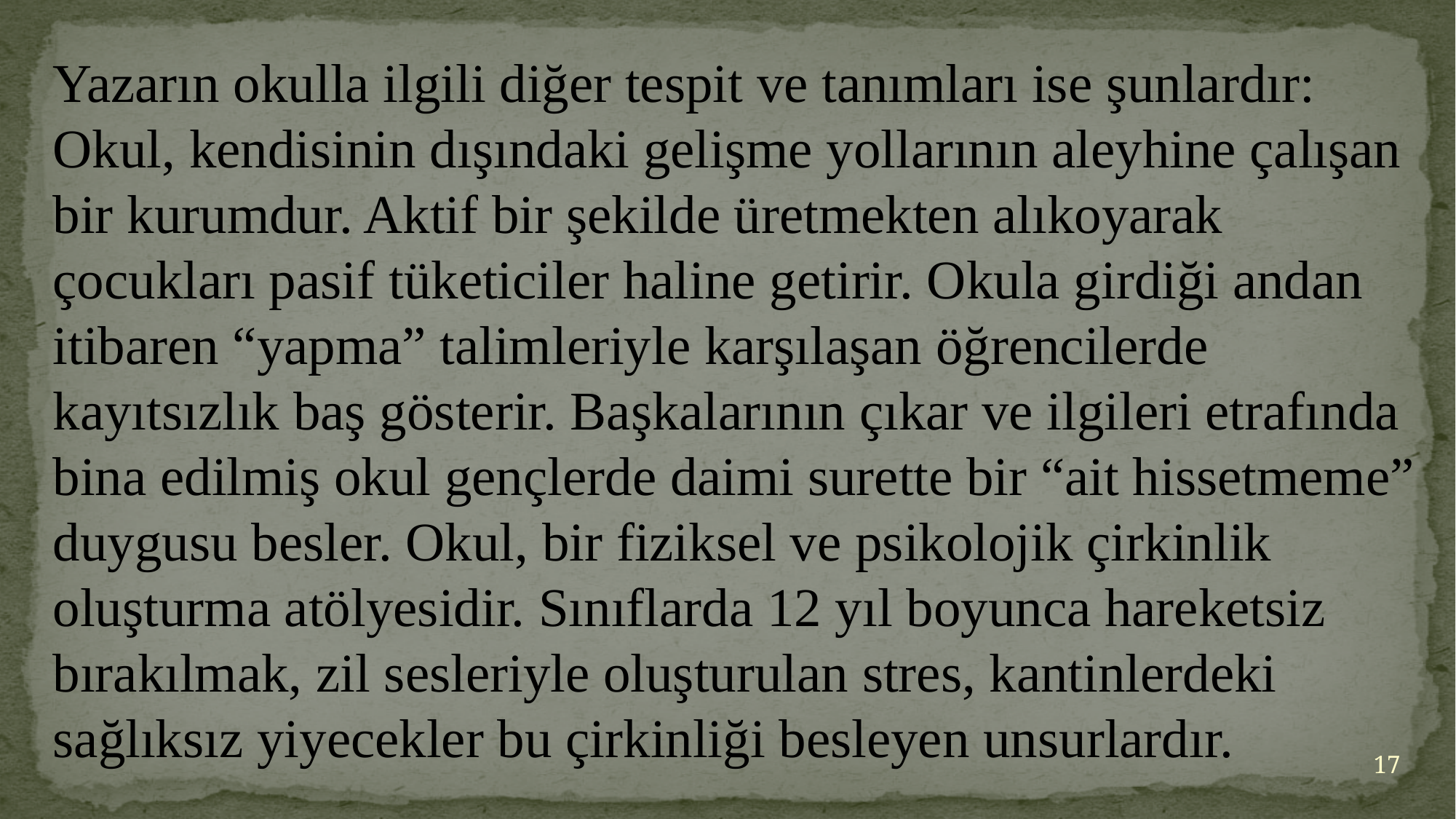

Yazarın okulla ilgili diğer tespit ve tanımları ise şunlardır: Okul, kendisinin dışındaki gelişme yollarının aleyhine çalışan bir kurumdur. Aktif bir şekilde üretmekten alıkoyarak çocukları pasif tüketiciler haline getirir. Okula girdiği andan itibaren “yapma” talimleriyle karşılaşan öğrencilerde kayıtsızlık baş gösterir. Başkalarının çıkar ve ilgileri etrafında bina edilmiş okul gençlerde daimi surette bir “ait hissetmeme” duygusu besler. Okul, bir fiziksel ve psikolojik çirkinlik oluşturma atölyesidir. Sınıflarda 12 yıl boyunca hareketsiz bırakılmak, zil sesleriyle oluşturulan stres, kantinlerdeki sağlıksız yiyecekler bu çirkinliği besleyen unsurlardır.
17